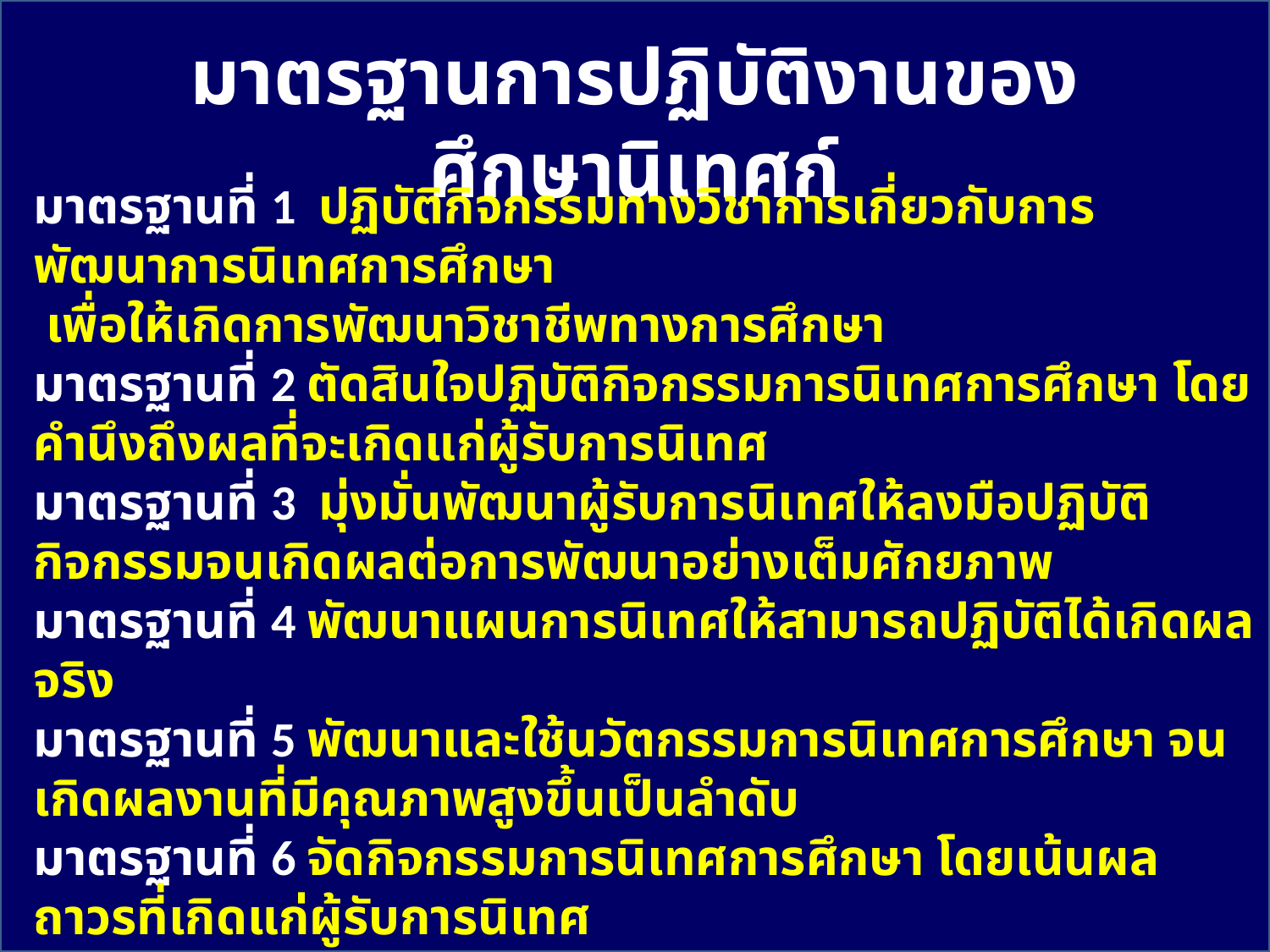

มาตรฐานการปฏิบัติงานของศึกษานิเทศก์
มาตรฐานที่ 1  ปฏิบัติกิจกรรมทางวิชาการเกี่ยวกับการพัฒนาการนิเทศการศึกษา
 เพื่อให้เกิดการพัฒนาวิชาชีพทางการศึกษา
มาตรฐานที่ 2 ตัดสินใจปฏิบัติกิจกรรมการนิเทศการศึกษา โดยคำนึงถึงผลที่จะเกิดแก่ผู้รับการนิเทศ
มาตรฐานที่ 3  มุ่งมั่นพัฒนาผู้รับการนิเทศให้ลงมือปฏิบัติกิจกรรมจนเกิดผลต่อการพัฒนาอย่างเต็มศักยภาพ
มาตรฐานที่ 4 พัฒนาแผนการนิเทศให้สามารถปฏิบัติได้เกิดผลจริง
มาตรฐานที่ 5 พัฒนาและใช้นวัตกรรมการนิเทศการศึกษา จนเกิดผลงานที่มีคุณภาพสูงขึ้นเป็นลำดับ
มาตรฐานที่ 6 จัดกิจกรรมการนิเทศการศึกษา โดยเน้นผลถาวรที่เกิดแก่ผู้รับการนิเทศ